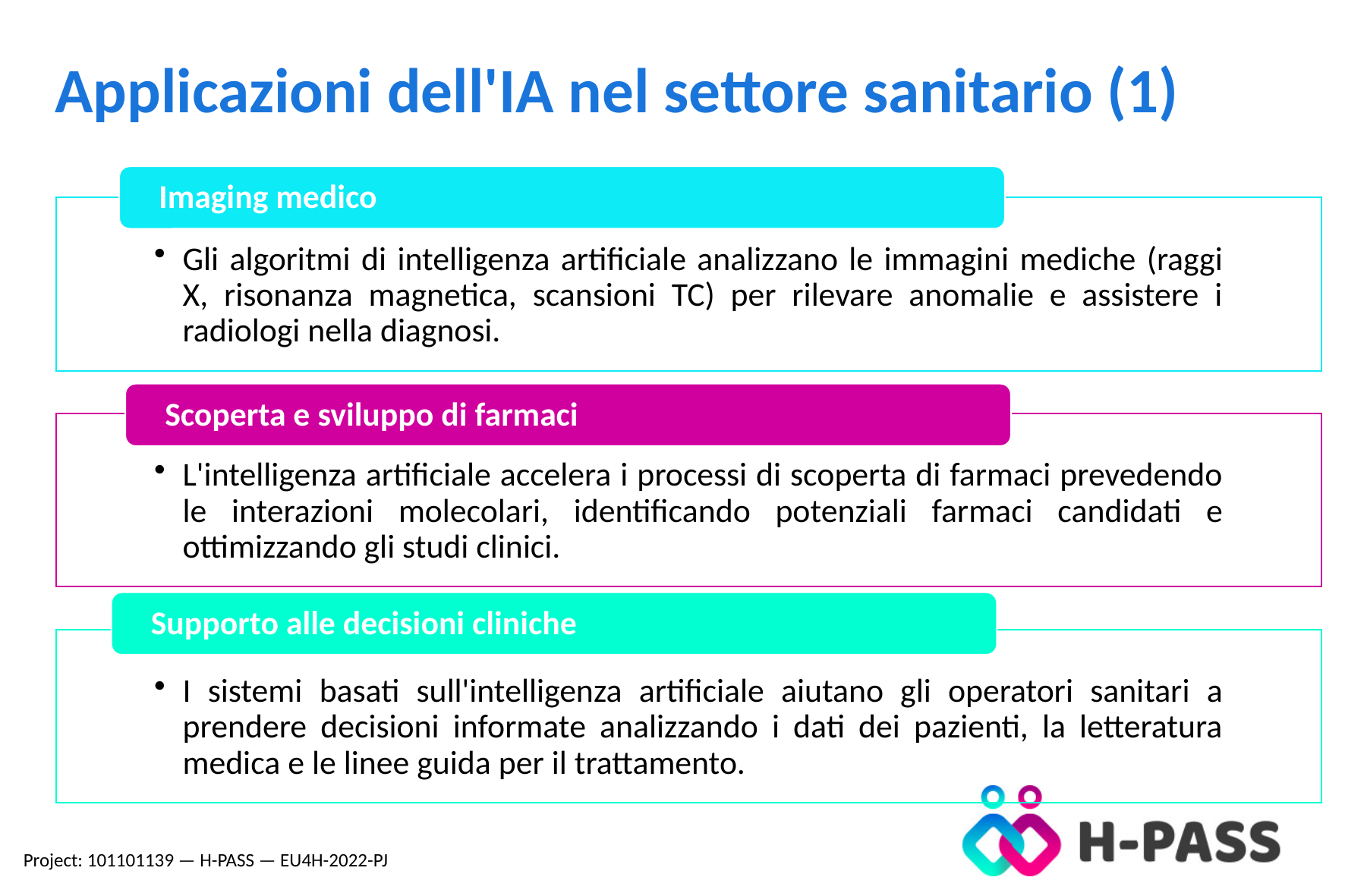

Applicazioni dell'IA nel settore sanitario (1)
Gli algoritmi di intelligenza artificiale analizzano le immagini mediche (raggi X, risonanza magnetica, scansioni TC) per rilevare anomalie e assistere i radiologi nella diagnosi.
Imaging medico
L'intelligenza artificiale accelera i processi di scoperta di farmaci prevedendo le interazioni molecolari, identificando potenziali farmaci candidati e ottimizzando gli studi clinici.
Scoperta e sviluppo di farmaci
I sistemi basati sull'intelligenza artificiale aiutano gli operatori sanitari a prendere decisioni informate analizzando i dati dei pazienti, la letteratura medica e le linee guida per il trattamento.
Supporto alle decisioni cliniche
Project: 101101139 — H-PASS — EU4H-2022-PJ